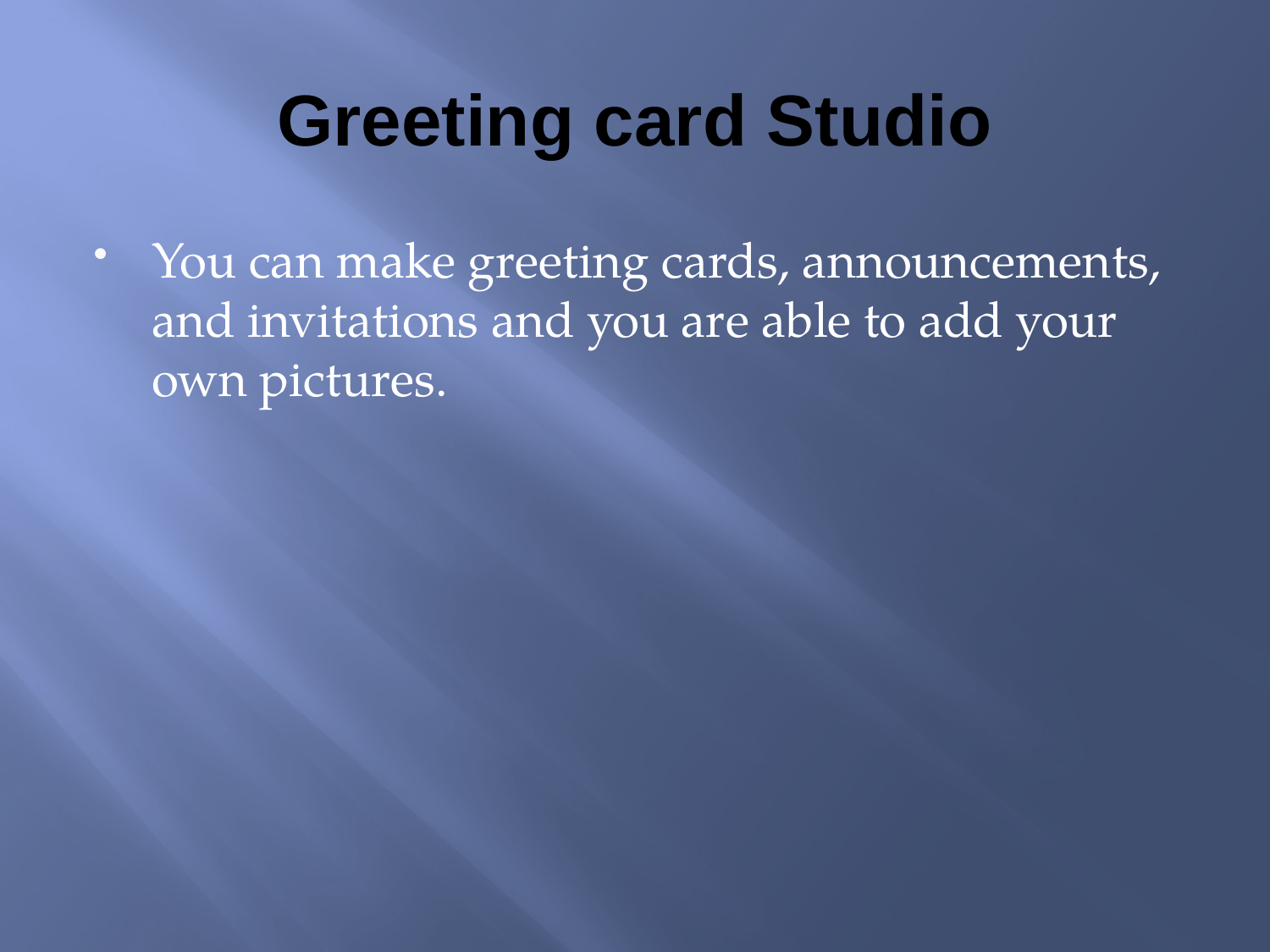

# Greeting card Studio
You can make greeting cards, announcements, and invitations and you are able to add your own pictures.